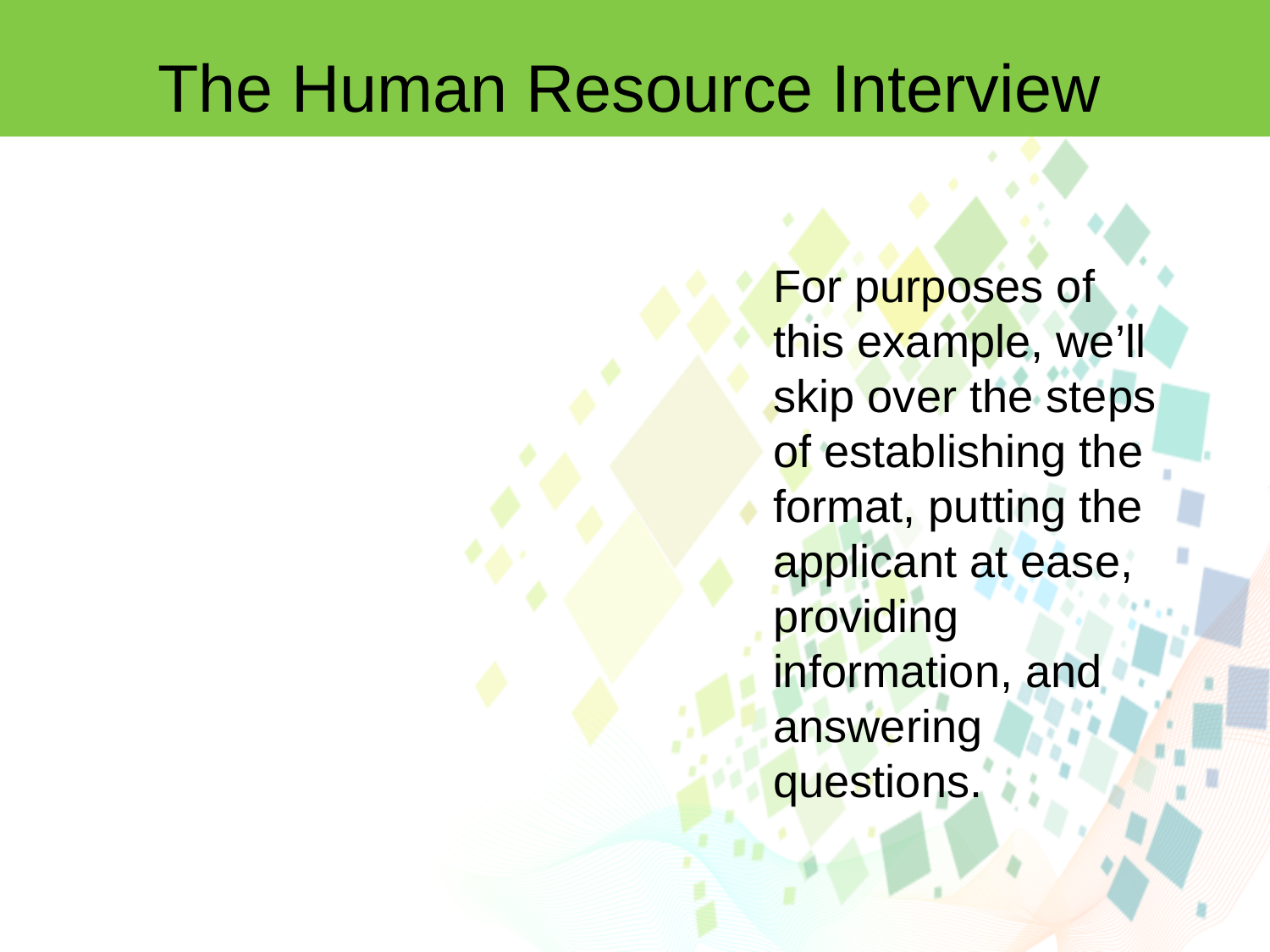

The Human Resource Interview
For purposes of this example, we’ll skip over the steps of establishing the format, putting the applicant at ease, providing information, and answering questions.